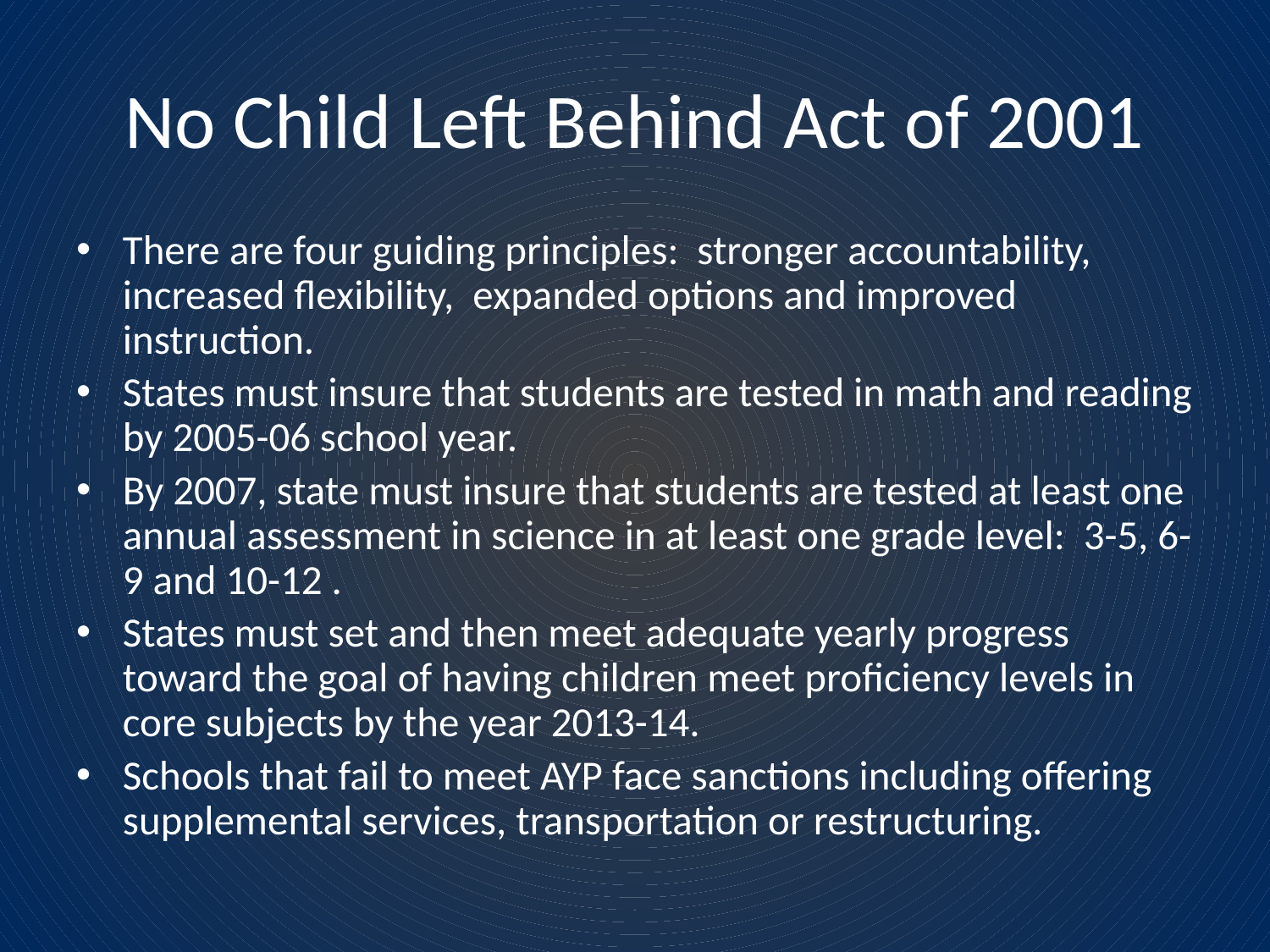

# No Child Left Behind Act of 2001
There are four guiding principles:  stronger accountability, increased flexibility,  expanded options and improved instruction.
States must insure that students are tested in math and reading by 2005-06 school year.
By 2007, state must insure that students are tested at least one annual assessment in science in at least one grade level:  3-5, 6-9 and 10-12 .
States must set and then meet adequate yearly progress toward the goal of having children meet proficiency levels in core subjects by the year 2013-14.
Schools that fail to meet AYP face sanctions including offering supplemental services, transportation or restructuring.